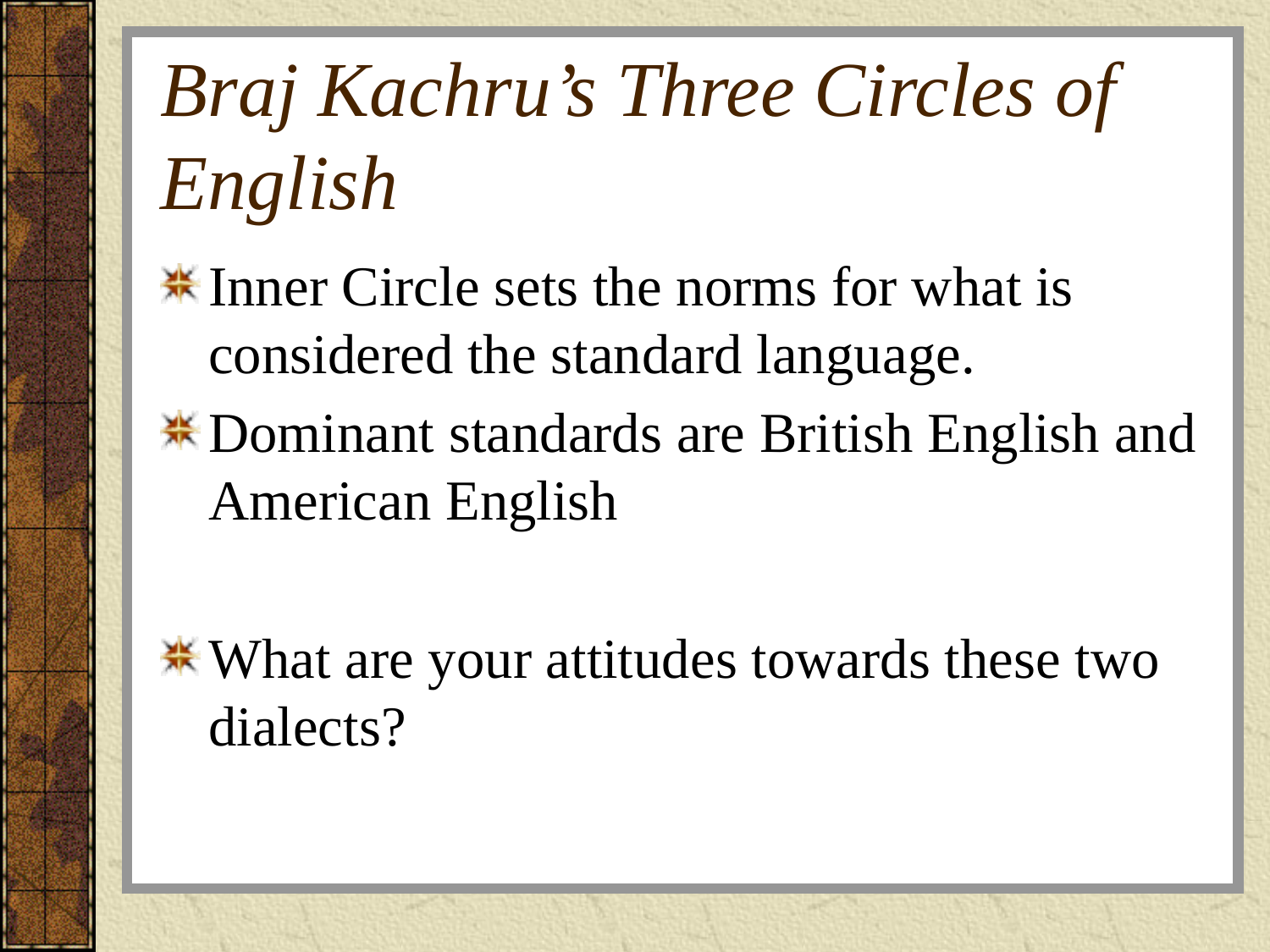

# Braj Kachru’s Three Circles of English
Inner Circle sets the norms for what is considered the standard language.
Dominant standards are British English and American English

What are your attitudes towards these two dialects?